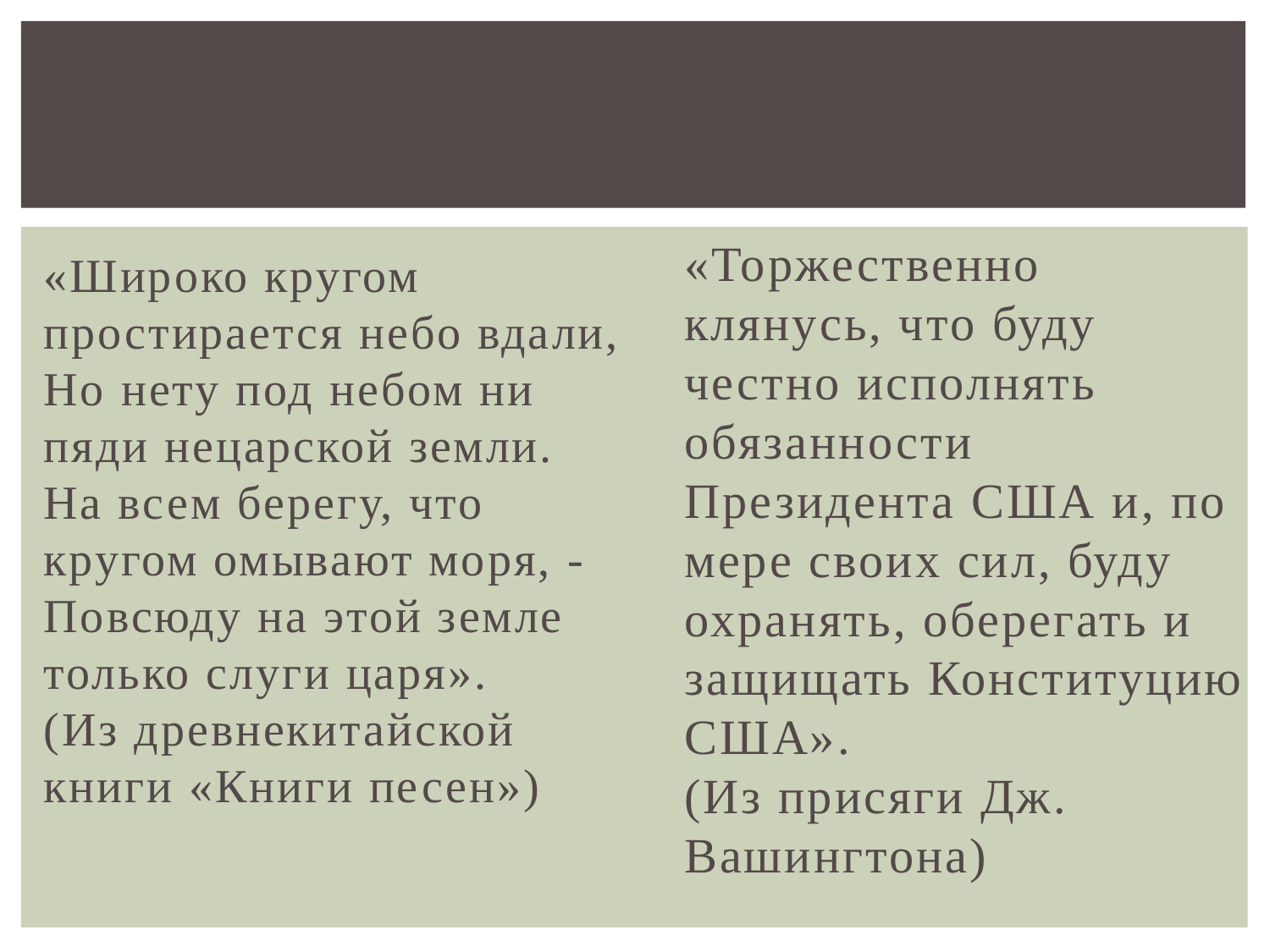

«Торжественно клянусь, что буду честно исполнять обязанности Президента США и, по мере своих сил, буду охранять, оберегать и защищать Конституцию США».
(Из присяги Дж. Вашингтона)
«Широко кругом простирается небо вдали,
Но нету под небом ни пяди нецарской земли.
На всем берегу, что кругом омывают моря, -
Повсюду на этой земле только слуги царя».
(Из древнекитайской книги «Книги песен»)